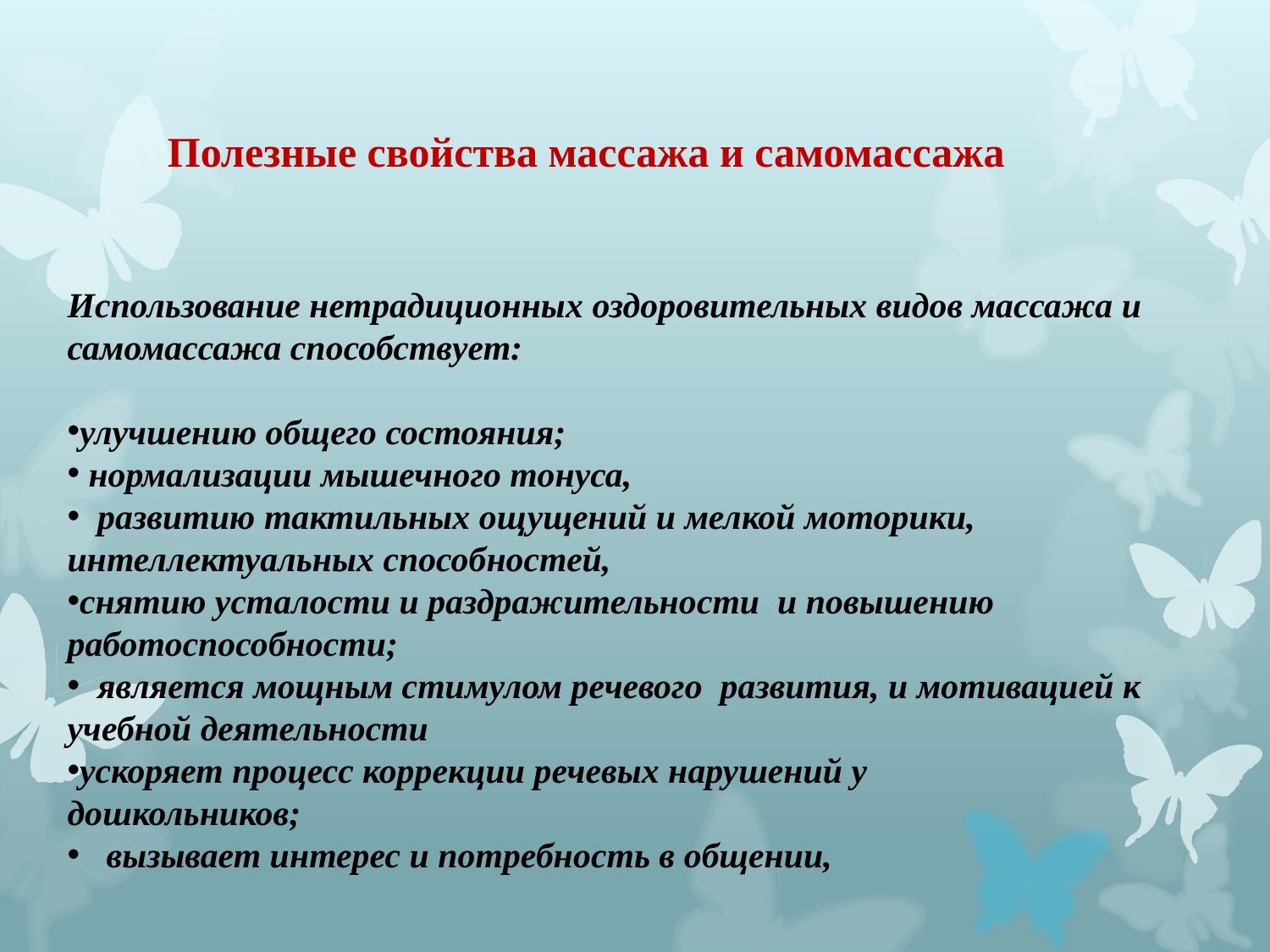

Полезные свойства массажа и самомассажа
Использование нетрадиционных оздоровительных видов массажа и самомассажа способствует:

улучшению общего состояния;
 нормализации мышечного тонуса,
  развитию тактильных ощущений и мелкой моторики,    интеллектуальных способностей,
снятию усталости и раздражительности  и повышению работоспособности;
  является мощным стимулом речевого  развития, и мотивацией к учебной деятельности
ускоряет процесс коррекции речевых нарушений у дошкольников;
   вызывает интерес и потребность в общении,